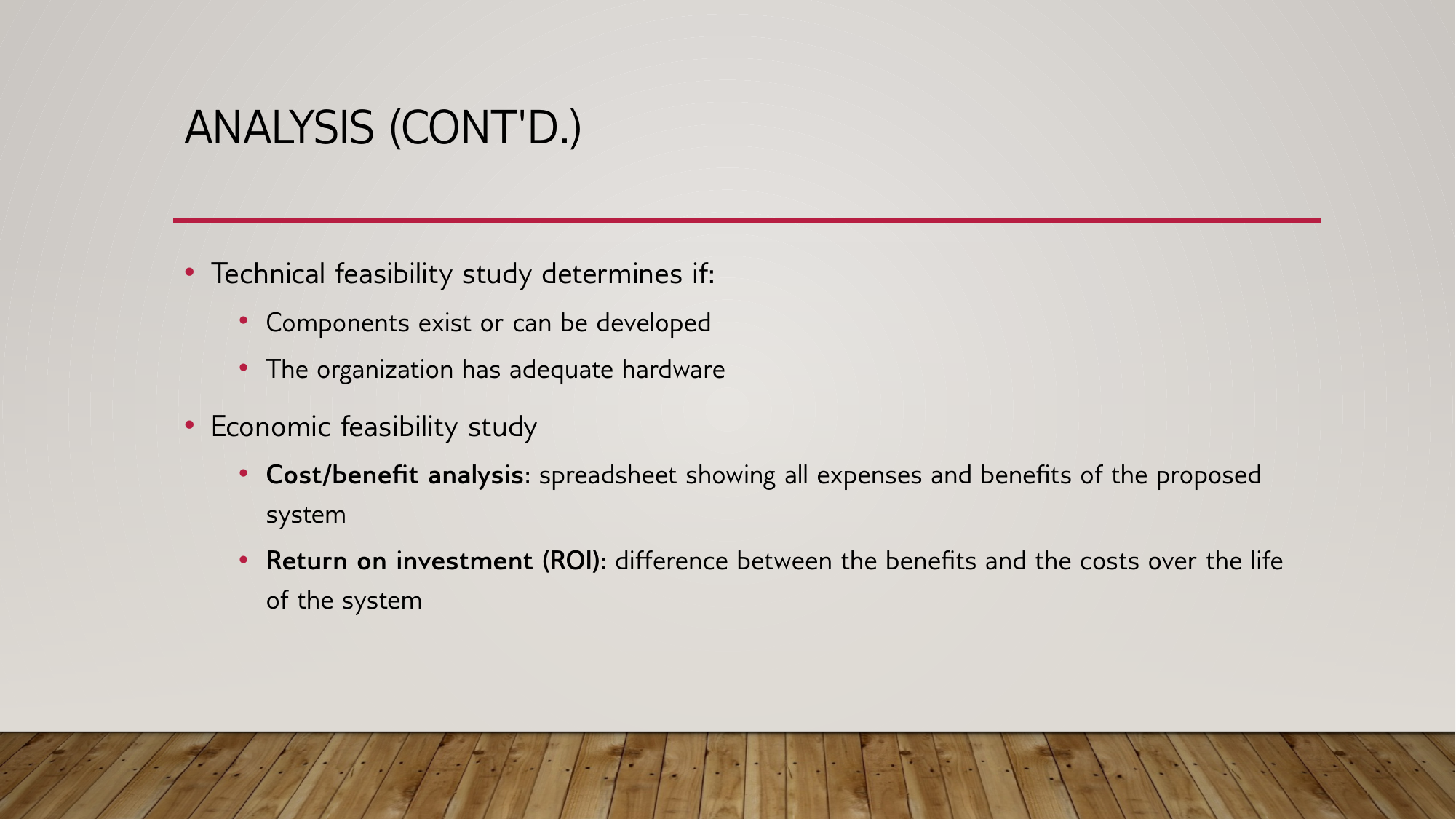

# Analysis (cont'd.)
Technical feasibility study determines if:
Components exist or can be developed
The organization has adequate hardware
Economic feasibility study
Cost/benefit analysis: spreadsheet showing all expenses and benefits of the proposed system
Return on investment (ROI): difference between the benefits and the costs over the life of the system